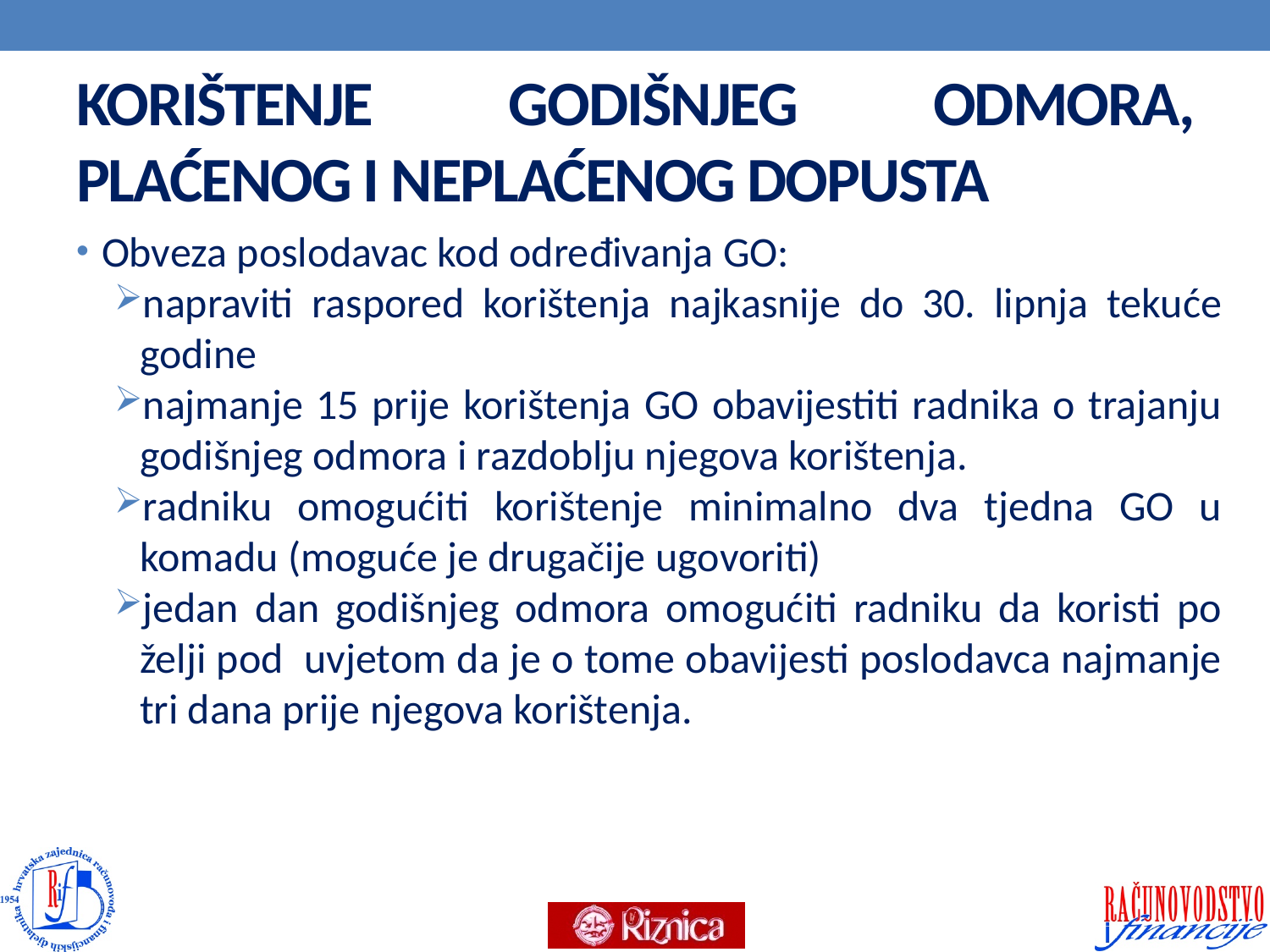

# KORIŠTENJE GODIŠNJEG ODMORA, PLAĆENOG I NEPLAĆENOG DOPUSTA
Obveza poslodavac kod određivanja GO:
napraviti raspored korištenja najkasnije do 30. lipnja tekuće godine
najmanje 15 prije korištenja GO obavijestiti radnika o trajanju godišnjeg odmora i razdoblju njegova korištenja.
radniku omogućiti korištenje minimalno dva tjedna GO u komadu (moguće je drugačije ugovoriti)
jedan dan godišnjeg odmora omogućiti radniku da koristi po želji pod  uvjetom da je o tome obavijesti poslodavca najmanje tri dana prije njegova korištenja.